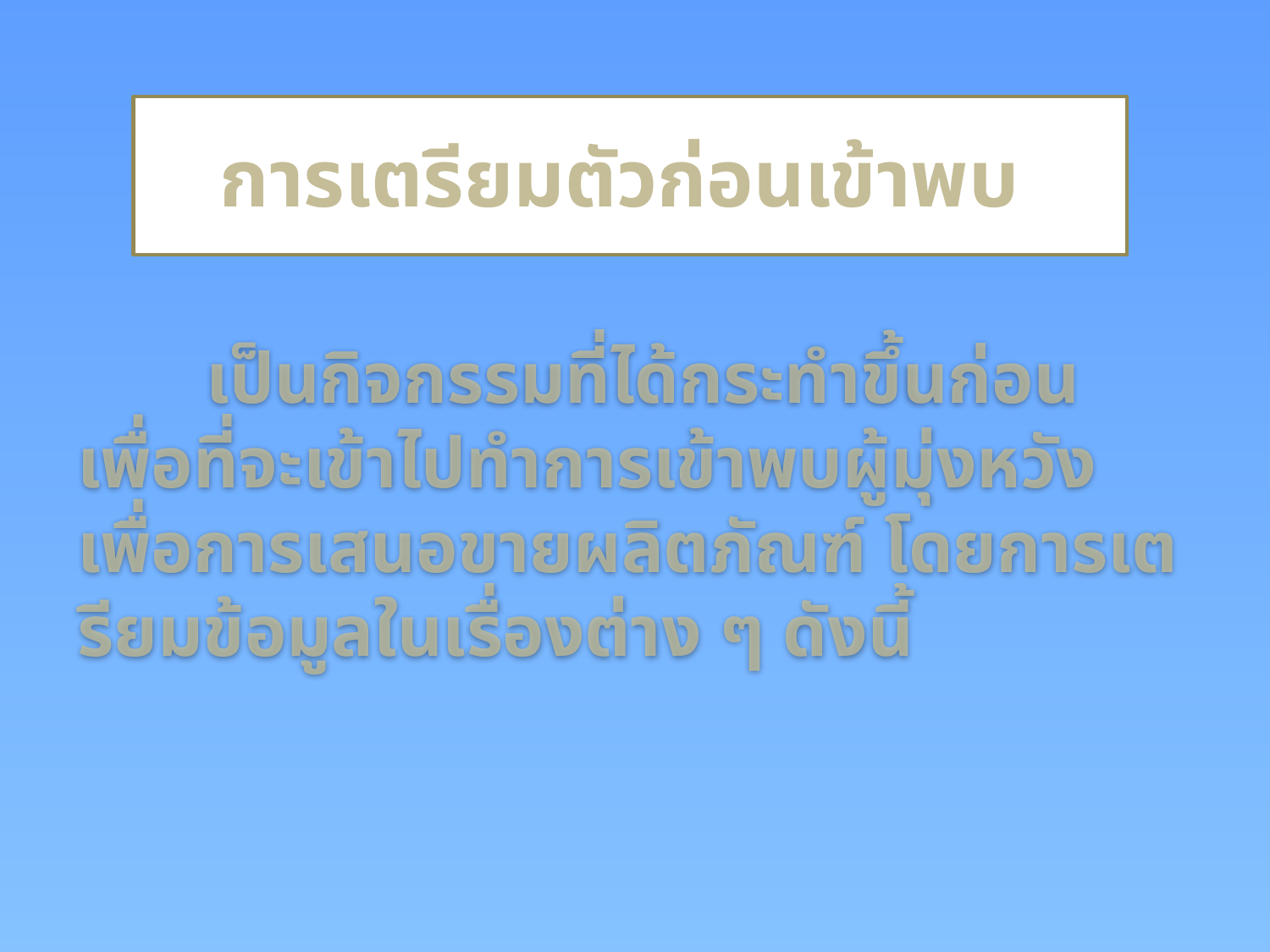

# การเตรียมตัวก่อนเข้าพบ
       เป็นกิจกรรมที่ได้กระทำขึ้นก่อนเพื่อที่จะเข้าไปทำการเข้าพบผู้มุ่งหวังเพื่อการเสนอขายผลิตภัณฑ์ โดยการเตรียมข้อมูลในเรื่องต่าง ๆ ดังนี้